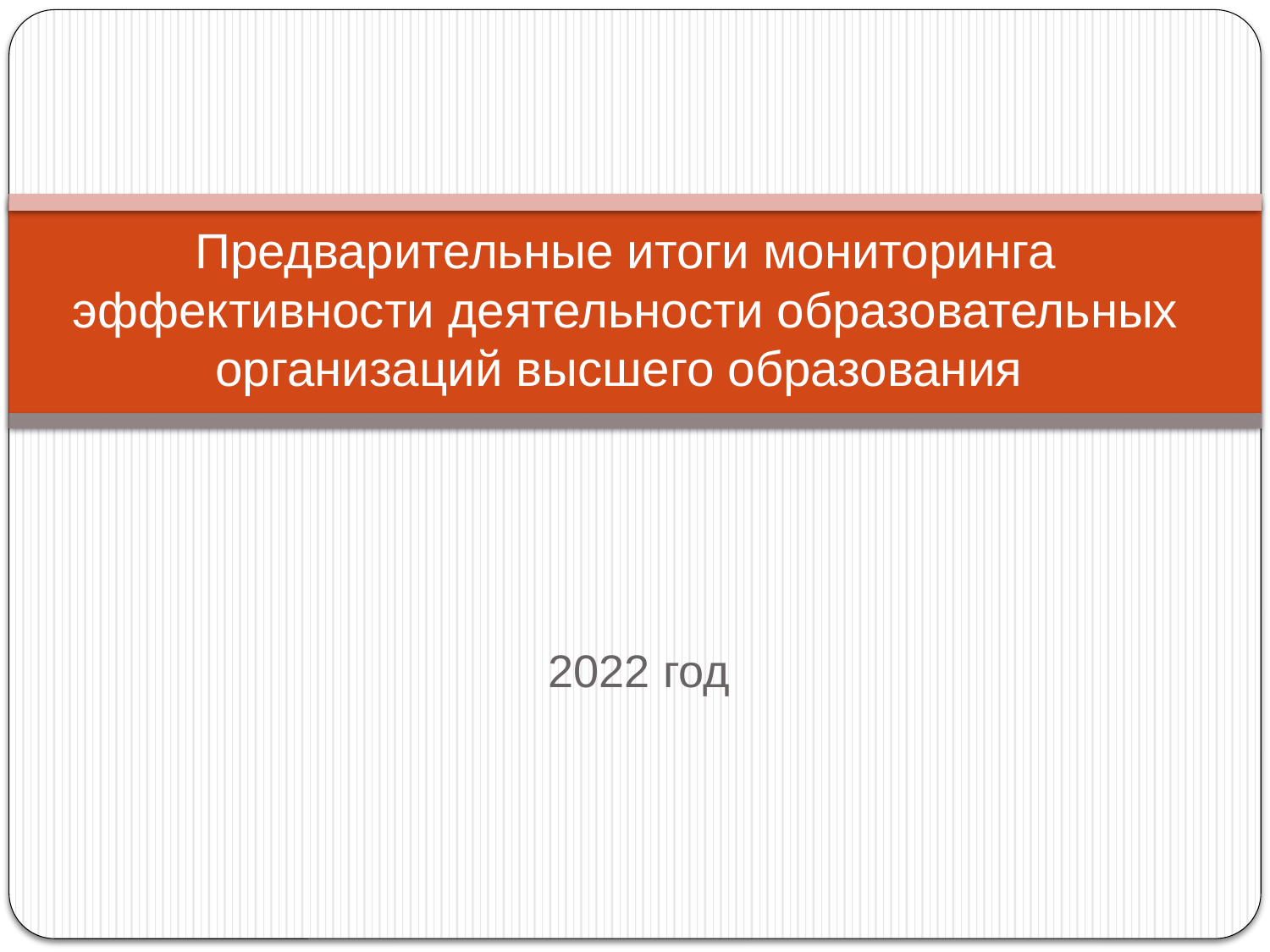

# Предварительные итоги мониторинга эффективности деятельности образовательных организаций высшего образования
2022 год